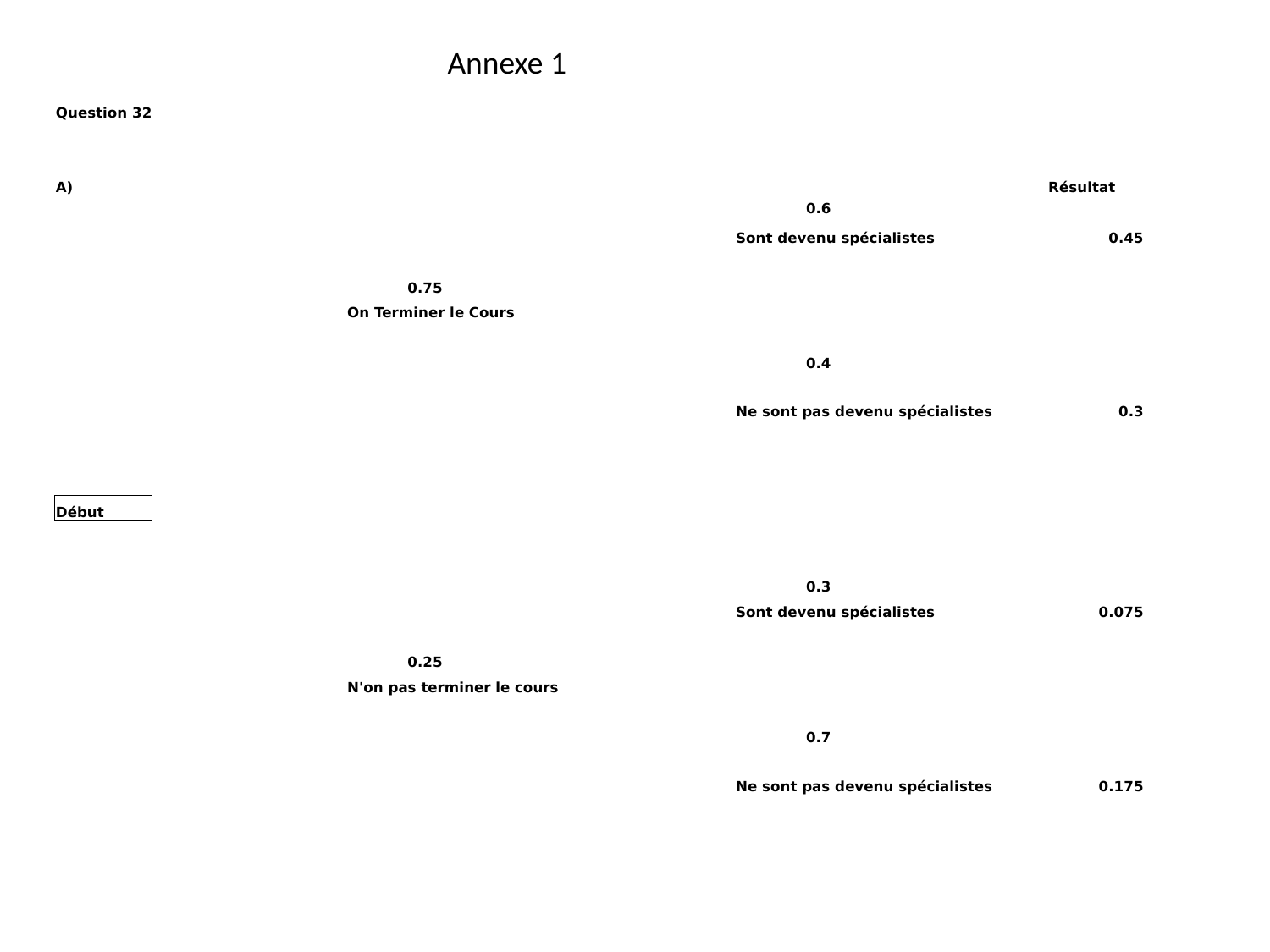

Annexe 1
| Question 32 |  |  |  |  |  |  |  |  |  |  |
| --- | --- | --- | --- | --- | --- | --- | --- | --- | --- | --- |
|  |  |  |  |  |  |  |  |  |  |  |
|  |  |  |  |  |  |  |  |  |  |  |
| A) |  |  |  |  |  |  |  |  |  | Résultat |
|  |  |  |  |  |  |  | 0.6 |  |  |  |
|  |  |  |  |  |  |  | Sont devenu spécialistes |  |  | 0.45 |
|  |  |  |  |  |  |  |  |  |  |  |
|  |  |  | 0.75 |  |  |  |  |  |  |  |
|  |  |  | On Terminer le Cours |  |  |  |  |  |  |  |
|  |  |  |  |  |  |  |  |  |  |  |
|  |  |  |  |  |  |  | 0.4 |  |  |  |
|  |  |  |  |  |  |  | Ne sont pas devenu spécialistes |  |  | 0.3 |
|  |  |  |  |  |  |  |  |  |  |  |
|  |  |  |  |  |  |  |  |  |  |  |
|  |  |  |  |  |  |  |  |  |  |  |
| Début |  |  |  |  |  |  |  |  |  |  |
|  |  |  |  |  |  |  |  |  |  |  |
|  |  |  |  |  |  |  |  |  |  |  |
|  |  |  |  |  |  |  | 0.3 |  |  |  |
|  |  |  |  |  |  |  | Sont devenu spécialistes |  |  | 0.075 |
|  |  |  |  |  |  |  |  |  |  |  |
|  |  |  | 0.25 |  |  |  |  |  |  |  |
|  |  |  | N'on pas terminer le cours |  |  |  |  |  |  |  |
|  |  |  |  |  |  |  |  |  |  |  |
|  |  |  |  |  |  |  | 0.7 |  |  |  |
|  |  |  |  |  |  |  | Ne sont pas devenu spécialistes |  |  | 0.175 |